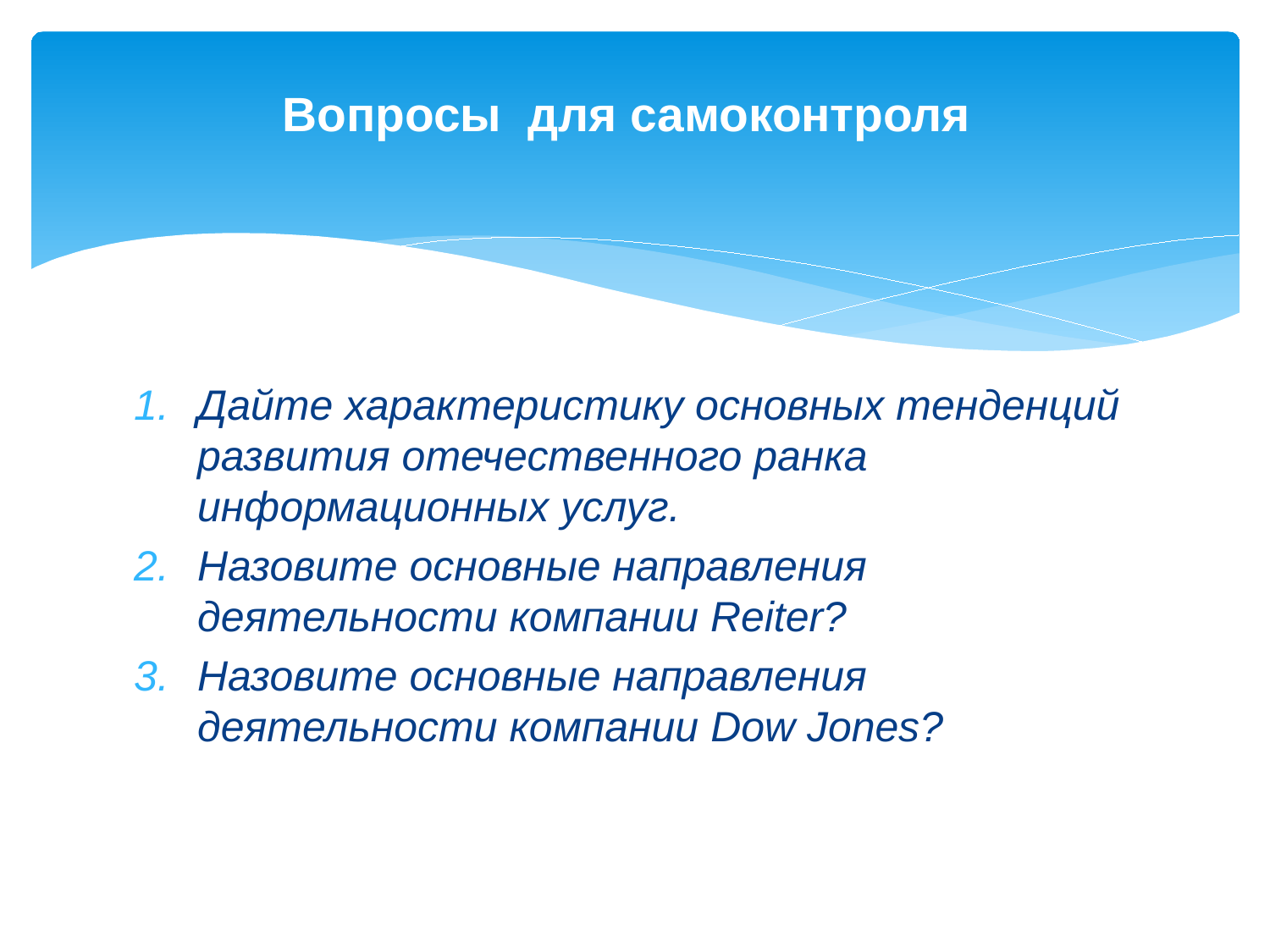

# Вопросы  для самоконтроля
Дайте характеристику основных тенденций развития отечественного ранка информационных услуг.
Назовите основные направления деятельности компании Reiter?
Назовите основные направления деятельности компании Dow Jones?